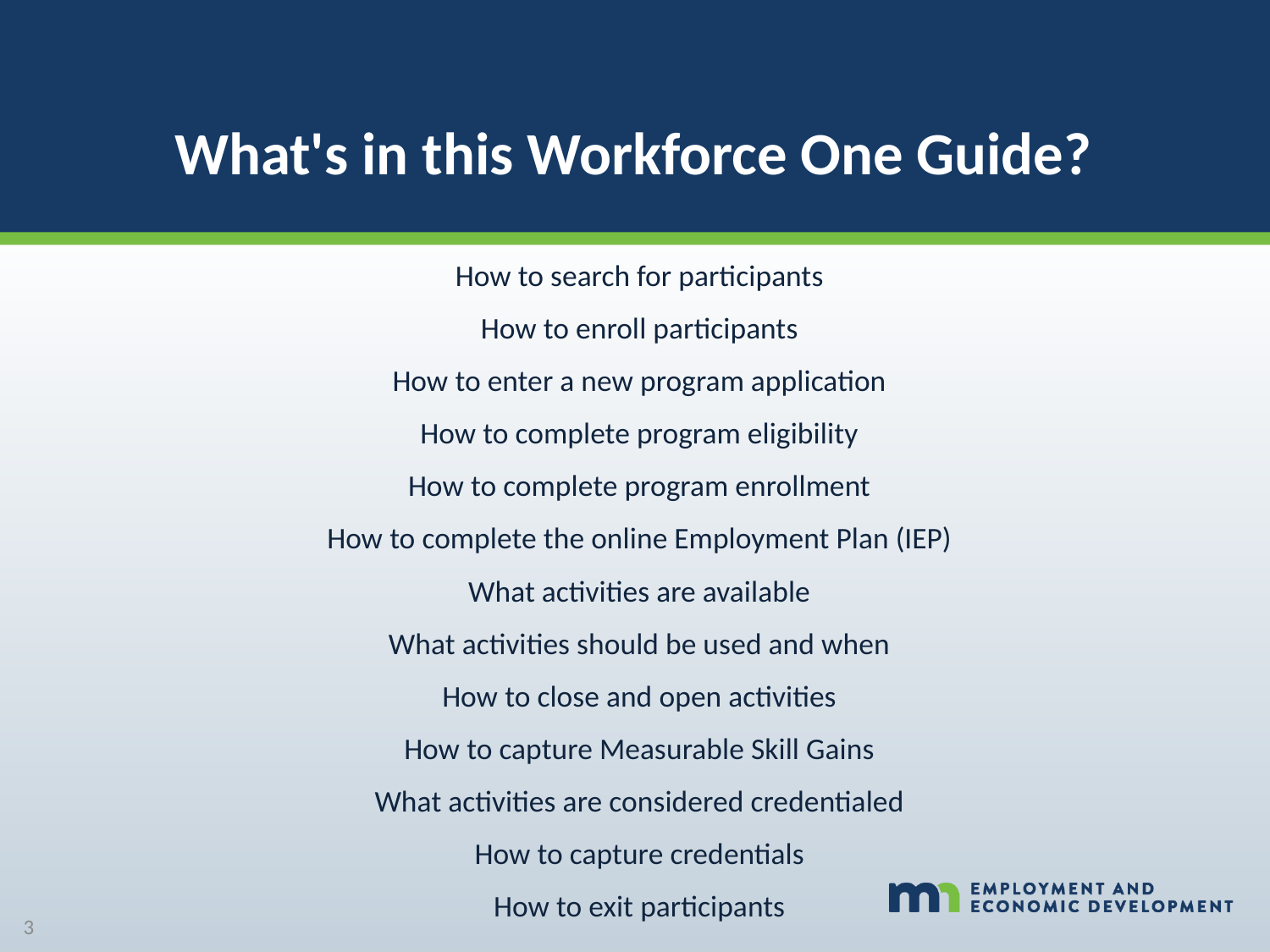

# What's in this Workforce One Guide?

How to search for participants
How to enroll participants
How to enter a new program application
How to complete program eligibility
How to complete program enrollment
How to complete the online Employment Plan (IEP)
What activities are available
What activities should be used and when
How to close and open activities
How to capture Measurable Skill Gains
What activities are considered credentialed
How to capture credentials
How to exit participants

3